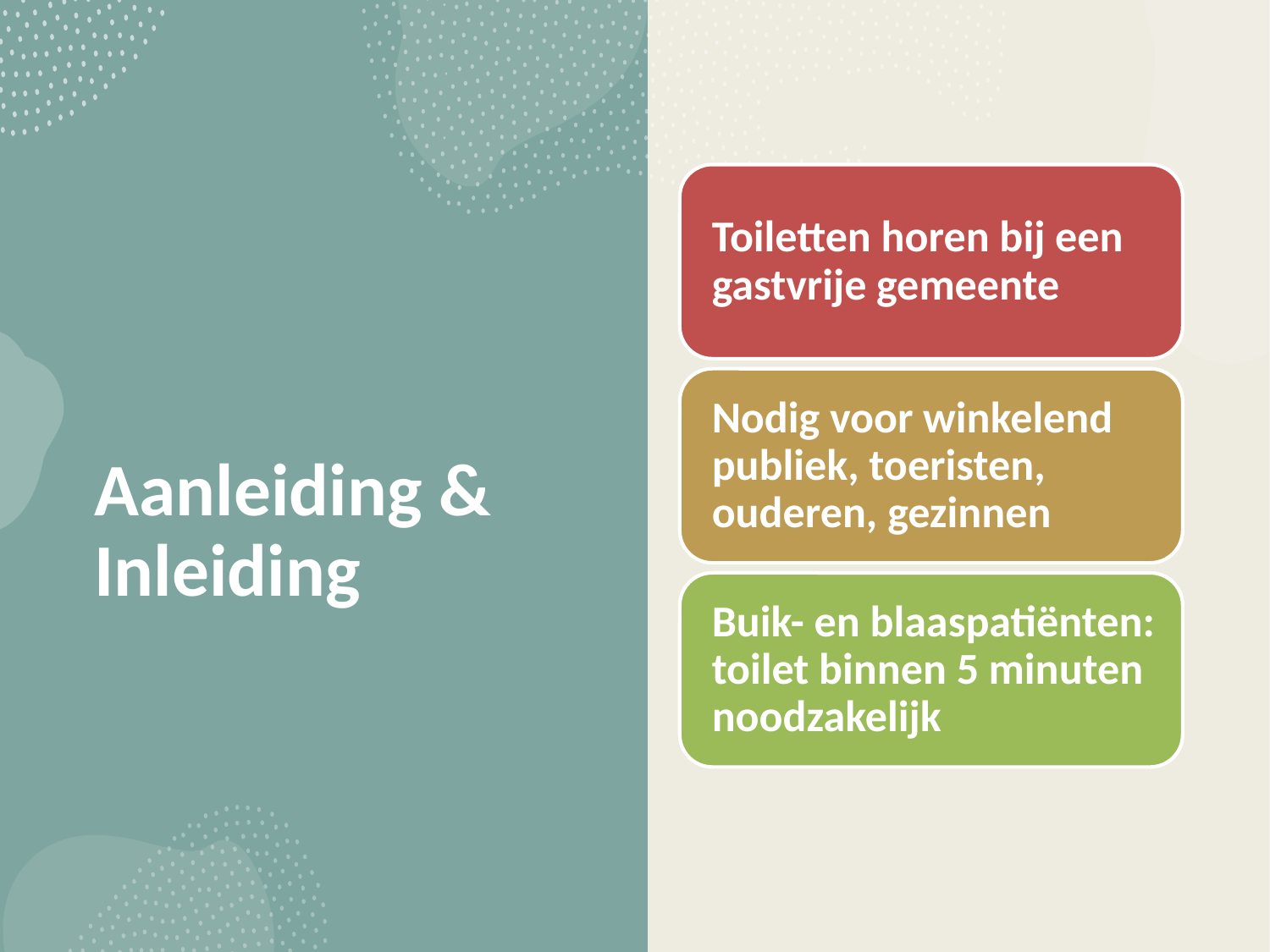

Toiletten horen bij een gastvrije gemeente
Nodig voor winkelend publiek, toeristen, ouderen, gezinnen
Buik- en blaaspatiënten: toilet binnen 5 minuten noodzakelijk
# Aanleiding & Inleiding